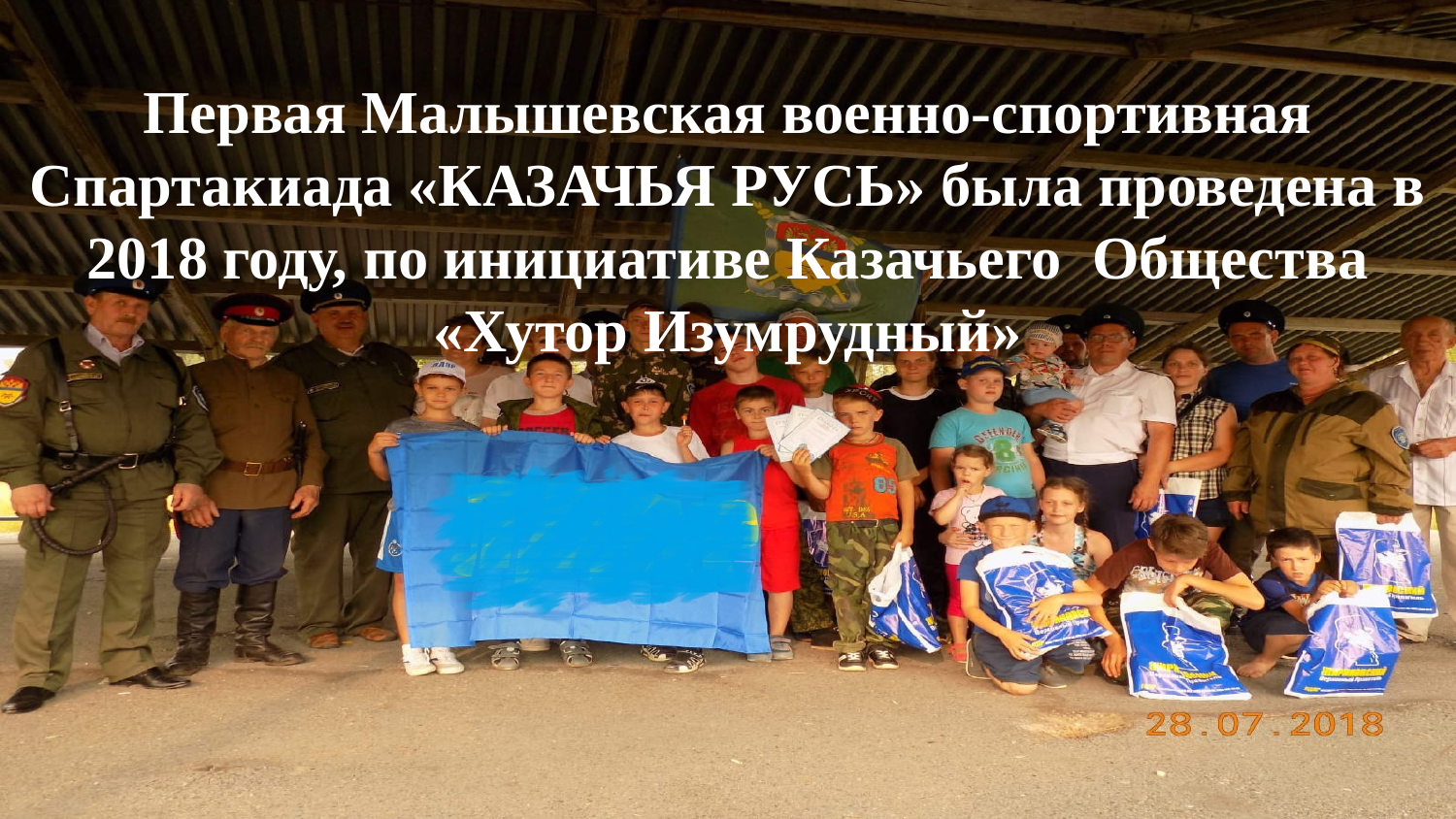

Первая Малышевская военно-спортивная Спартакиада «КАЗАЧЬЯ РУСЬ» была проведена в 2018 году, по инициативе Казачьего  Общества «Хутор Изумрудный»